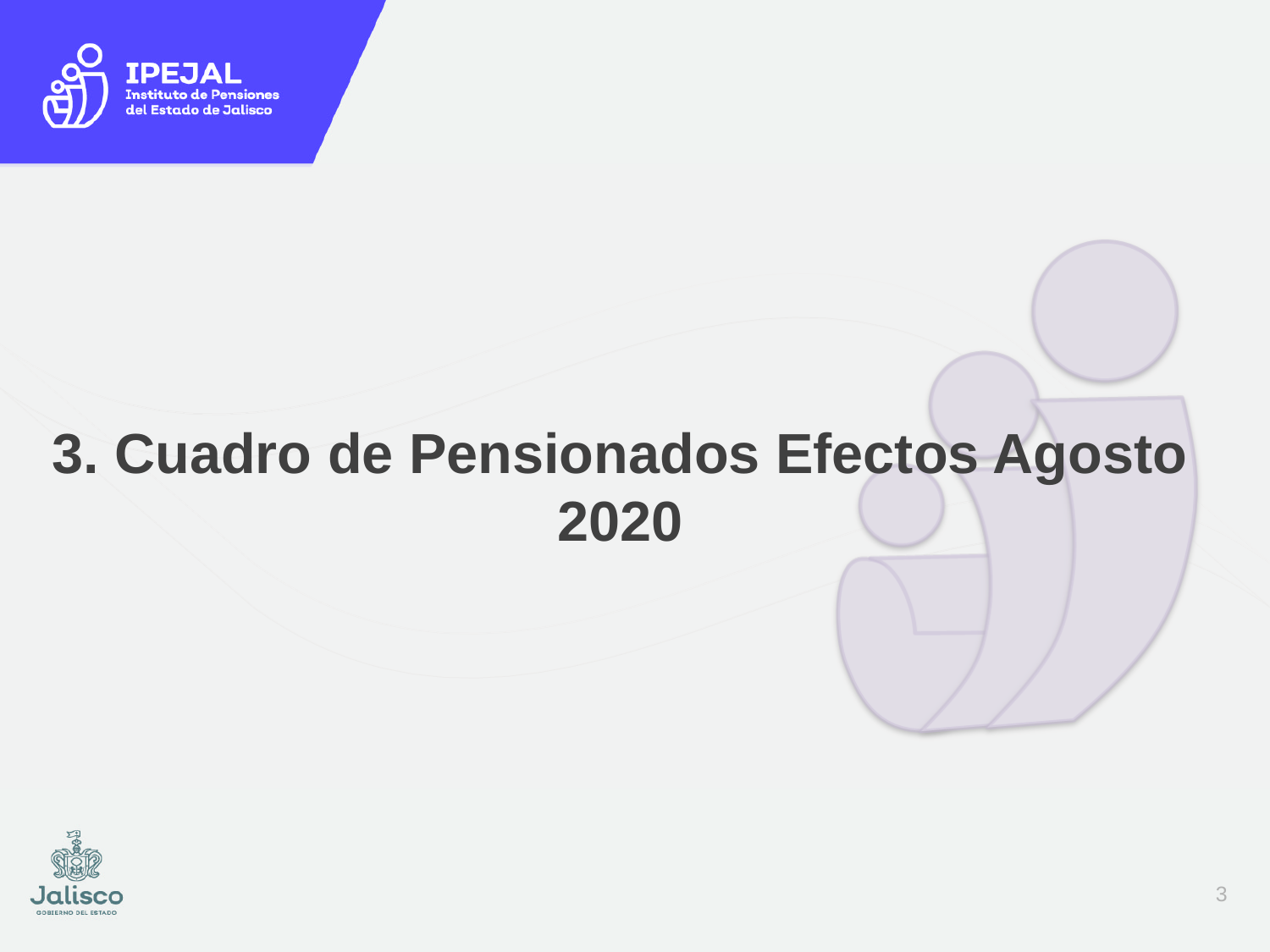

3. Cuadro de Pensionados Efectos Agosto 2020
3